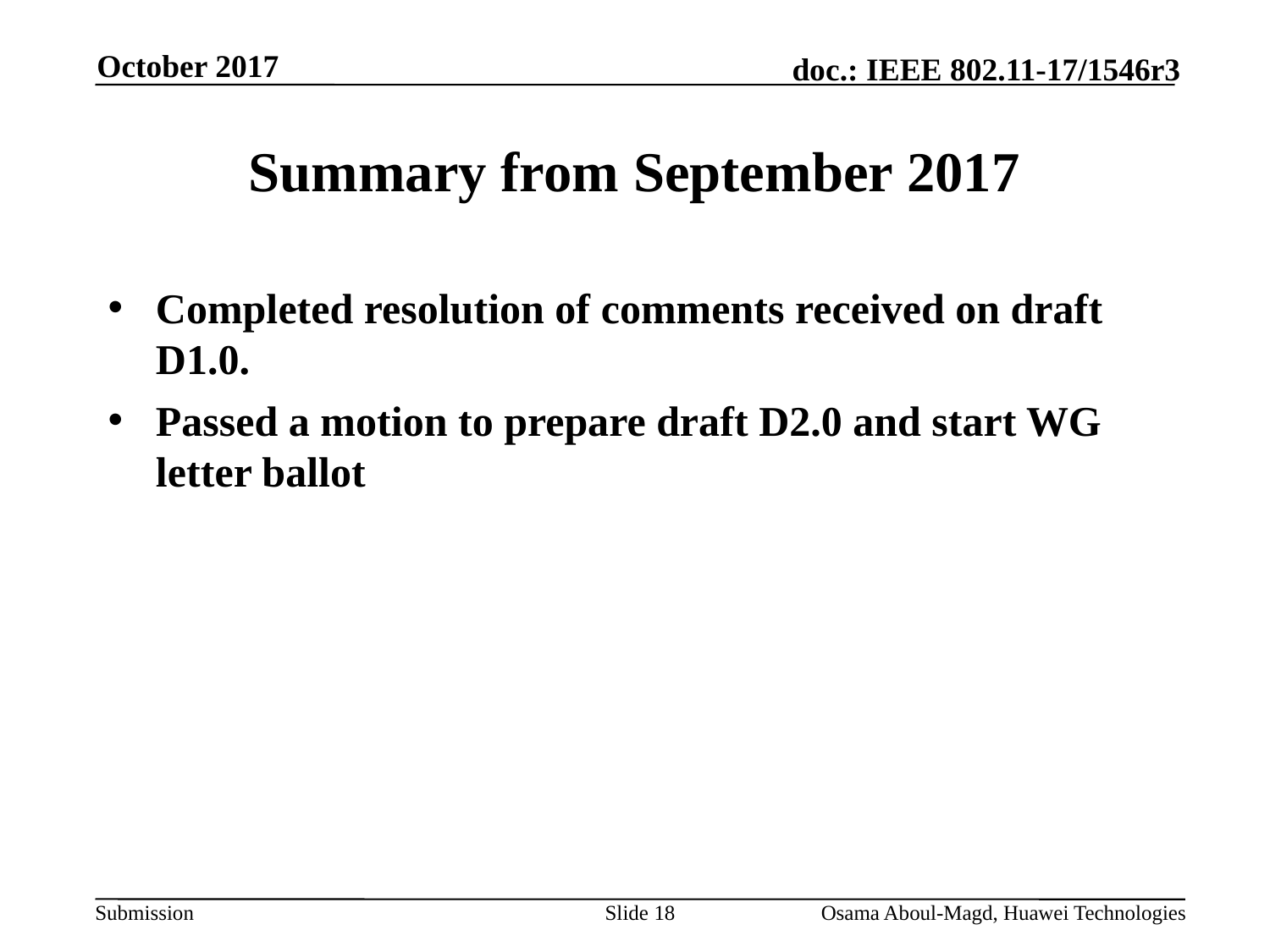

October 2017
# Summary from September 2017
Completed resolution of comments received on draft D1.0.
Passed a motion to prepare draft D2.0 and start WG letter ballot
Slide 18
Osama Aboul-Magd, Huawei Technologies